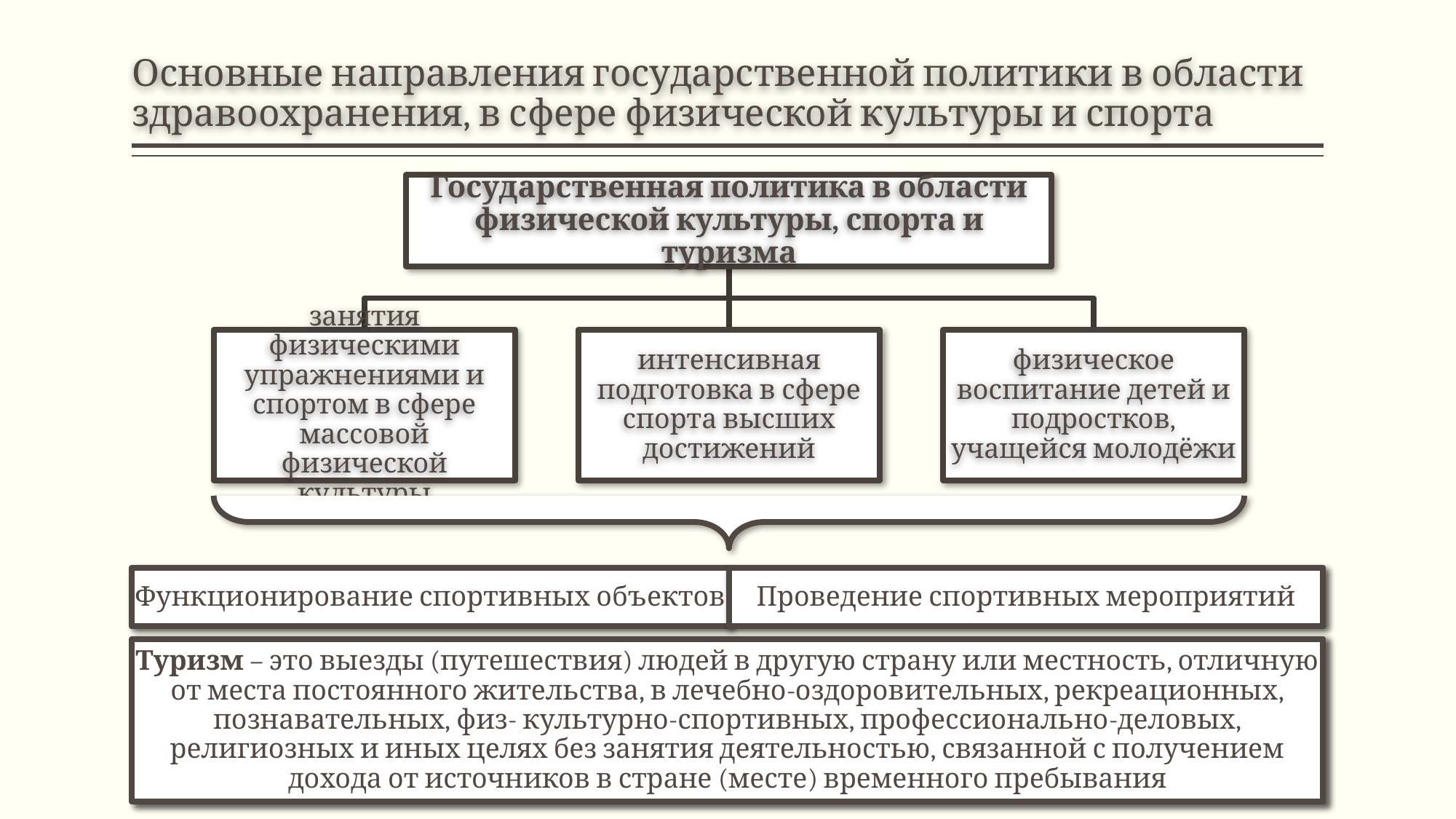

# Основные направления государственной политики в области здравоохранения, в сфере физической культуры и спорта

Государственная политика в области физической культуры, спорта и туризма

занятия физическими упражнениями и спортом в сфере массовой физической культуры

интенсивная подготовка в сфере спорта высших достижений

физическое воспитание детей и подростков, учащейся молодёжи

Функционирование спортивных объектов

Проведение спортивных мероприятий

Туризм – это выезды (путешествия) людей в другую страну или местность, отличную от места постоянного жительства, в лечебно-оздоровительных, рекреационных, познавательных, физ- культурно-спортивных, профессионально-деловых, религиозных и иных целях без занятия деятельностью, связанной с получением дохода от источников в стране (месте) временного пребывания